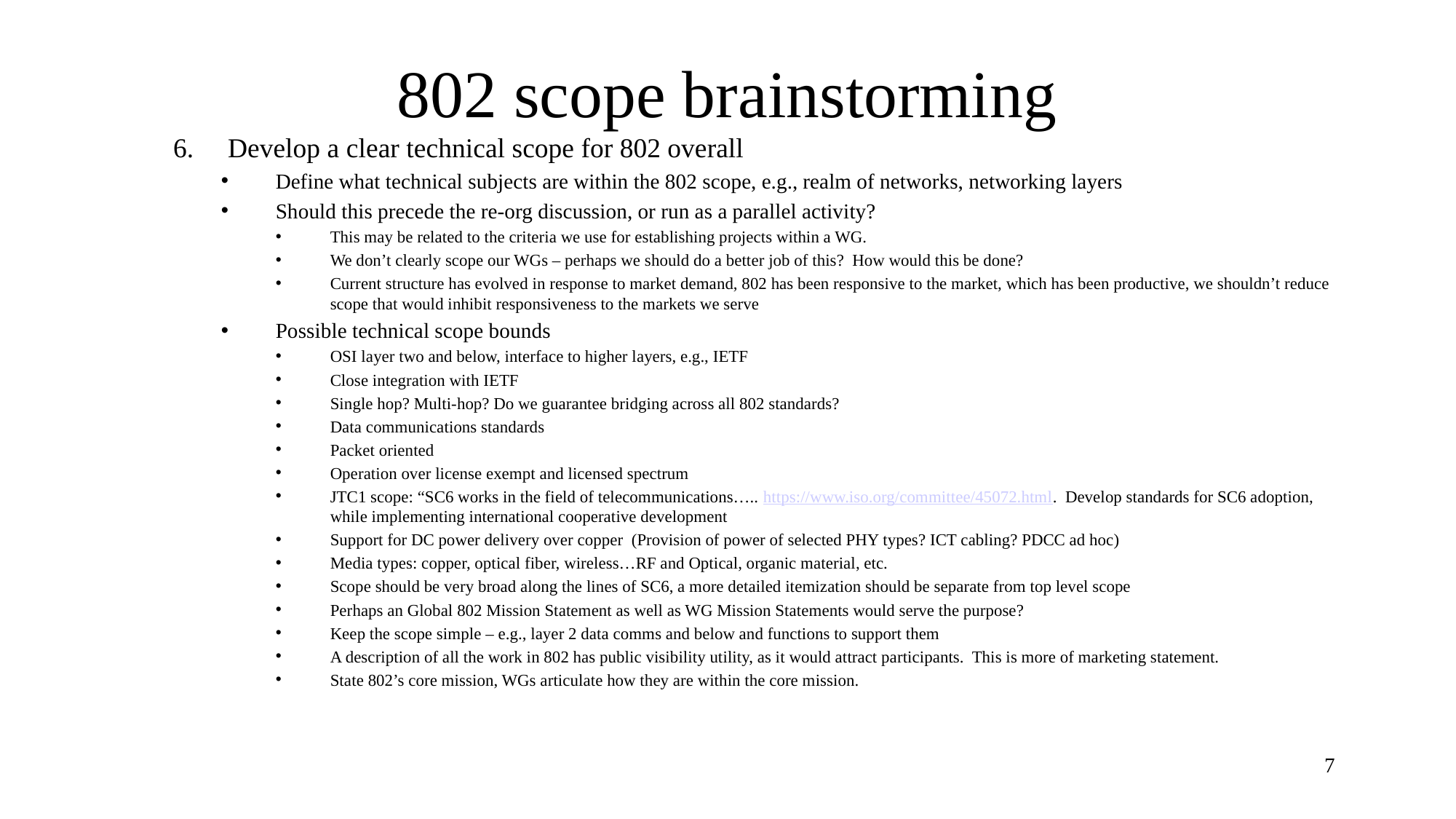

# 802 scope brainstorming
Develop a clear technical scope for 802 overall
Define what technical subjects are within the 802 scope, e.g., realm of networks, networking layers
Should this precede the re-org discussion, or run as a parallel activity?
This may be related to the criteria we use for establishing projects within a WG.
We don’t clearly scope our WGs – perhaps we should do a better job of this?  How would this be done?
Current structure has evolved in response to market demand, 802 has been responsive to the market, which has been productive, we shouldn’t reduce scope that would inhibit responsiveness to the markets we serve
Possible technical scope bounds
OSI layer two and below, interface to higher layers, e.g., IETF
Close integration with IETF
Single hop? Multi-hop? Do we guarantee bridging across all 802 standards?
Data communications standards
Packet oriented
Operation over license exempt and licensed spectrum
JTC1 scope: “SC6 works in the field of telecommunications….. https://www.iso.org/committee/45072.html.  Develop standards for SC6 adoption, while implementing international cooperative development
Support for DC power delivery over copper  (Provision of power of selected PHY types? ICT cabling? PDCC ad hoc)
Media types: copper, optical fiber, wireless…RF and Optical, organic material, etc.
Scope should be very broad along the lines of SC6, a more detailed itemization should be separate from top level scope
Perhaps an Global 802 Mission Statement as well as WG Mission Statements would serve the purpose?
Keep the scope simple – e.g., layer 2 data comms and below and functions to support them
A description of all the work in 802 has public visibility utility, as it would attract participants.  This is more of marketing statement.
State 802’s core mission, WGs articulate how they are within the core mission.

7